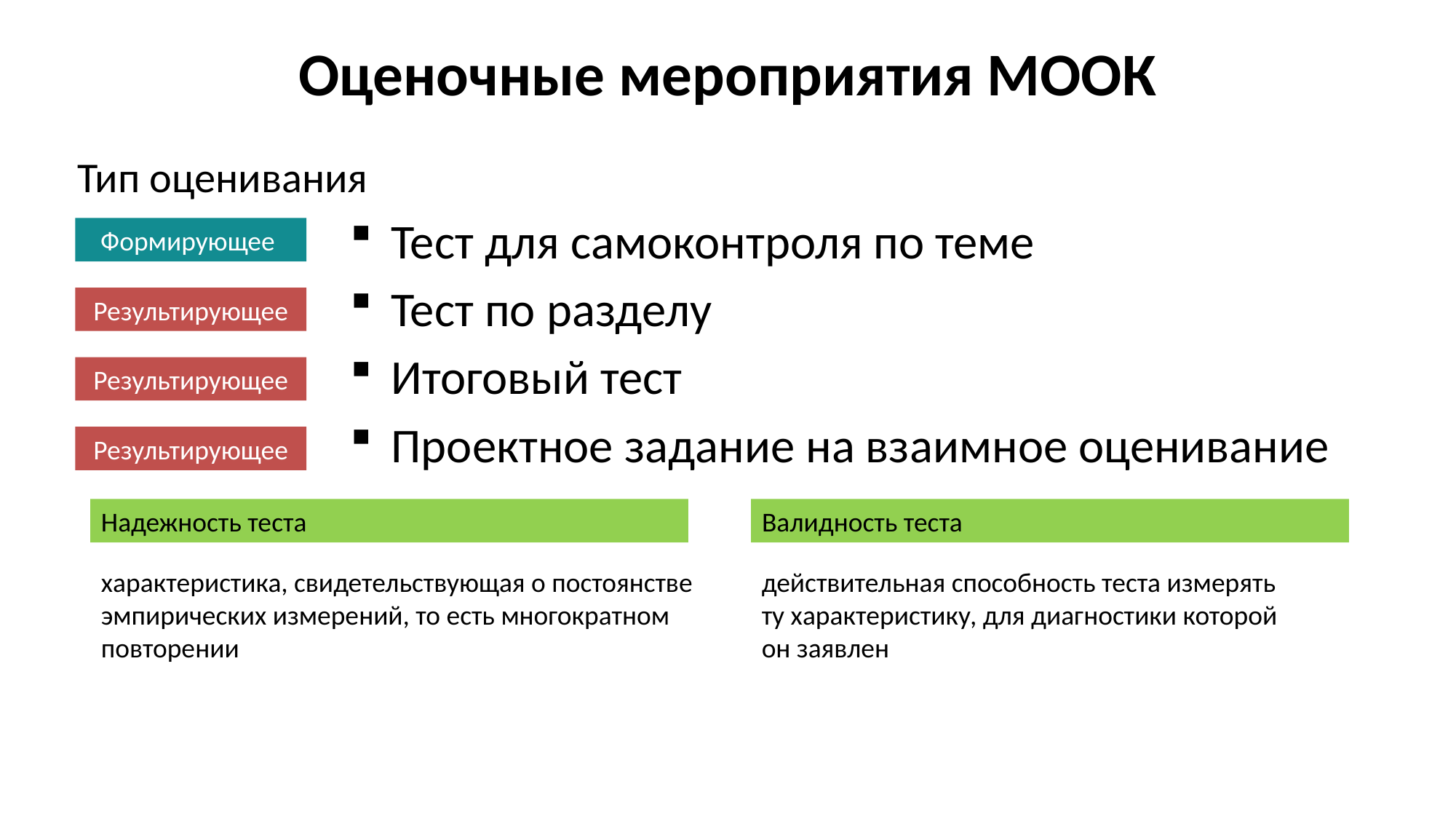

# Оценочные мероприятия МООК
Тип оценивания
Тест для самоконтроля по теме
Тест по разделу
Итоговый тест
Проектное задание на взаимное оценивание
Формирующее
Результирующее
Результирующее
Результирующее
Надежность теста
характеристика, свидетельствующая о постоянстве эмпирических измерений, то есть многократном повторении
Валидность теста
действительная способность теста измерять
ту характеристику, для диагностики которой
он заявлен